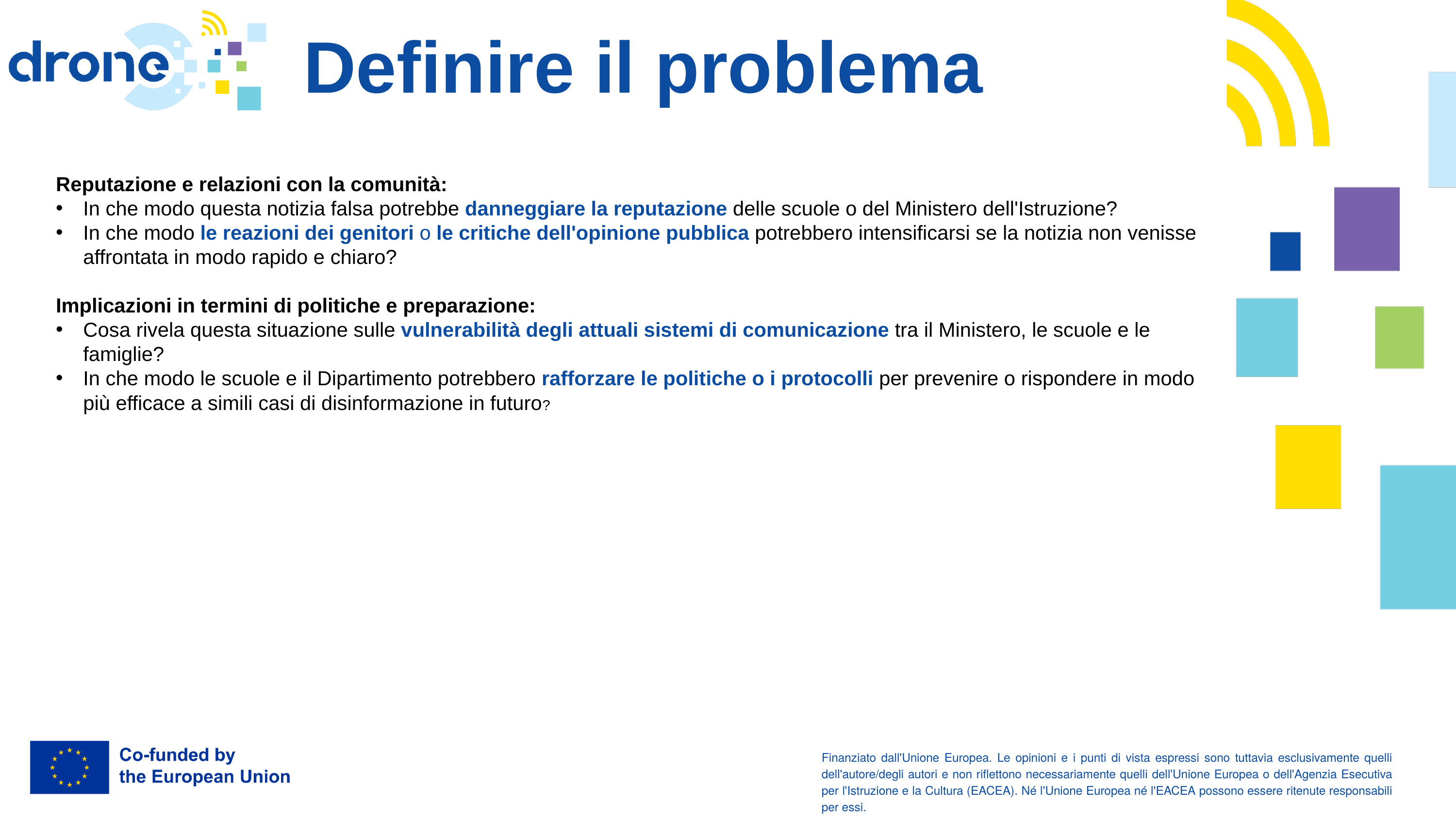

Definire il problema

Reputazione e relazioni con la comunità:
In che modo questa notizia falsa potrebbe danneggiare la reputazione delle scuole o del Ministero dell'Istruzione?
In che modo le reazioni dei genitori o le critiche dell'opinione pubblica potrebbero intensificarsi se la notizia non venisse affrontata in modo rapido e chiaro?

Implicazioni in termini di politiche e preparazione:
Cosa rivela questa situazione sulle vulnerabilità degli attuali sistemi di comunicazione tra il Ministero, le scuole e le famiglie?
In che modo le scuole e il Dipartimento potrebbero rafforzare le politiche o i protocolli per prevenire o rispondere in modo più efficace a simili casi di disinformazione in futuro?
.
02.
01.
03.
04.

Finanziato dall'Unione Europea. Le opinioni e i punti di vista espressi sono tuttavia esclusivamente quelli dell'autore/degli autori e non riflettono necessariamente quelli dell'Unione Europea o dell'Agenzia Esecutiva per l'Istruzione e la Cultura (EACEA). Né l'Unione Europea né l'EACEA possono essere ritenute responsabili per essi.